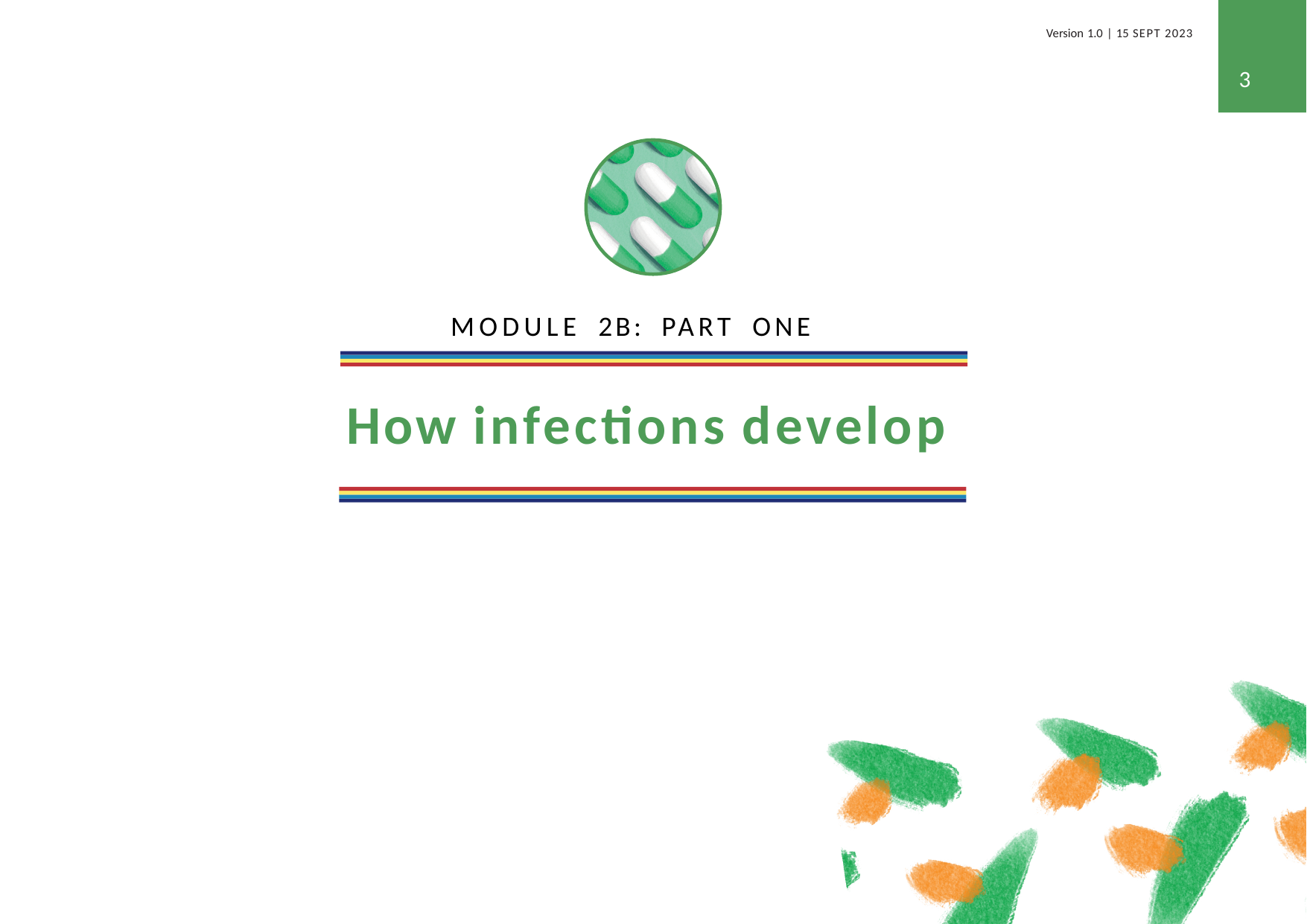

Version 1.0 | 15 SEPT 2023
3
MODULE  2B:  PART  ONE

How infections develop